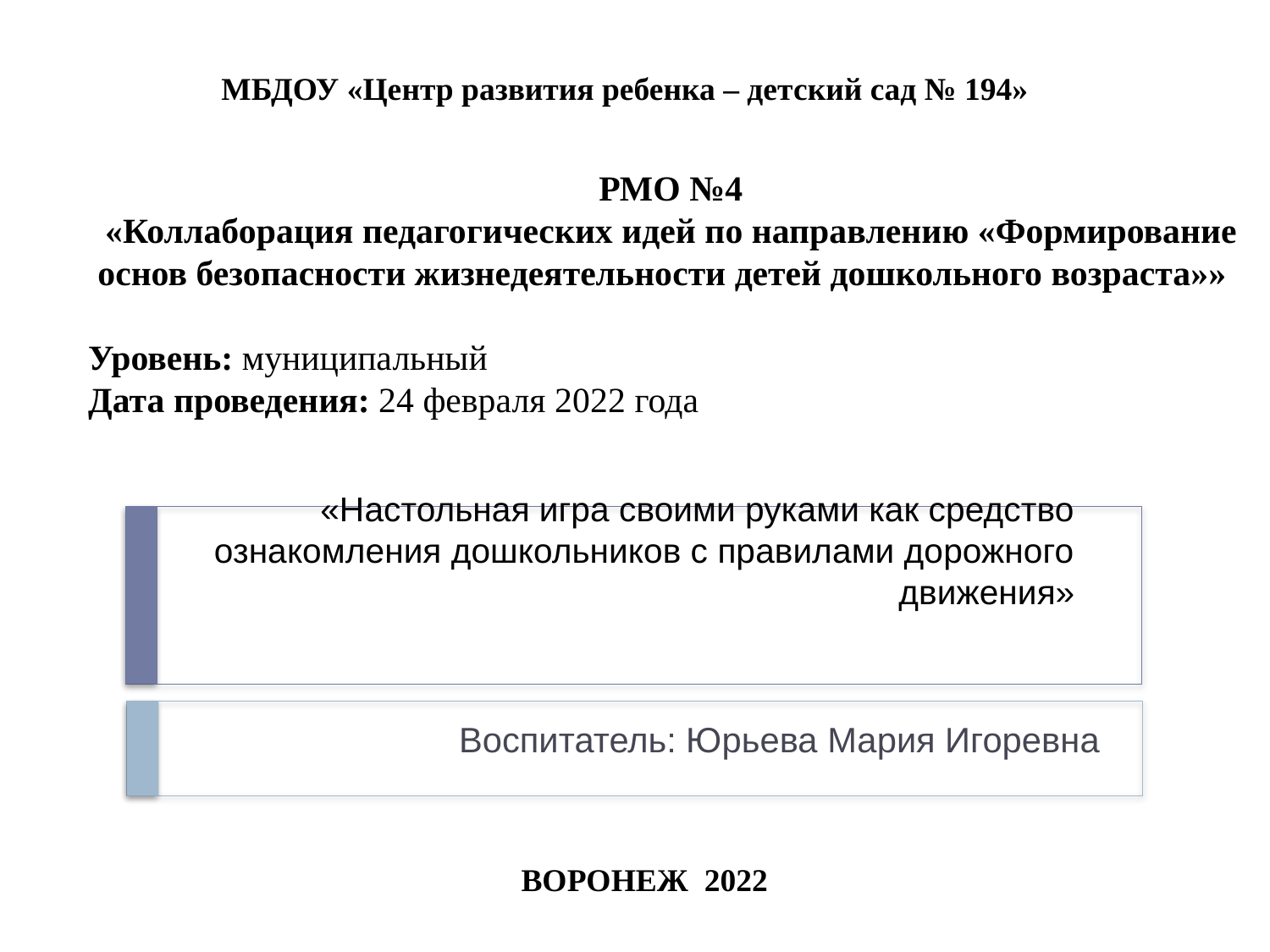

МБДОУ «Центр развития ребенка – детский сад № 194»

РМО №4
«Коллаборация педагогических идей по направлению «Формирование основ безопасности жизнедеятельности детей дошкольного возраста»»

Уровень: муниципальный
Дата проведения: 24 февраля 2022 года
# «Настольная игра своими руками как средство ознакомления дошкольников с правилами дорожного движения»
Воспитатель: Юрьева Мария Игоревна
ВОРОНЕЖ  2022